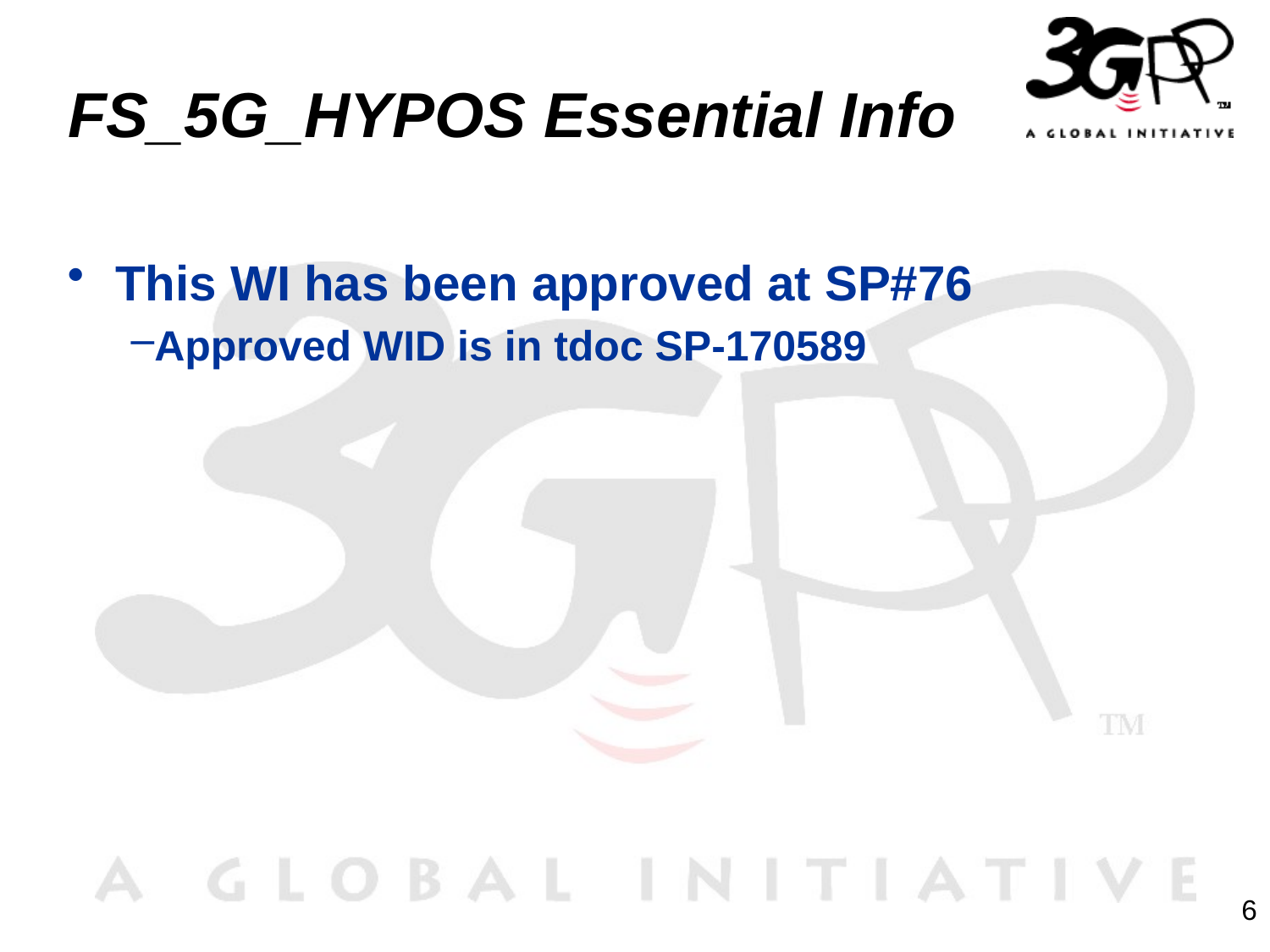

# FS_5G_HYPOS Essential Info

This WI has been approved at SP#76
Approved WID is in tdoc SP-170589

6